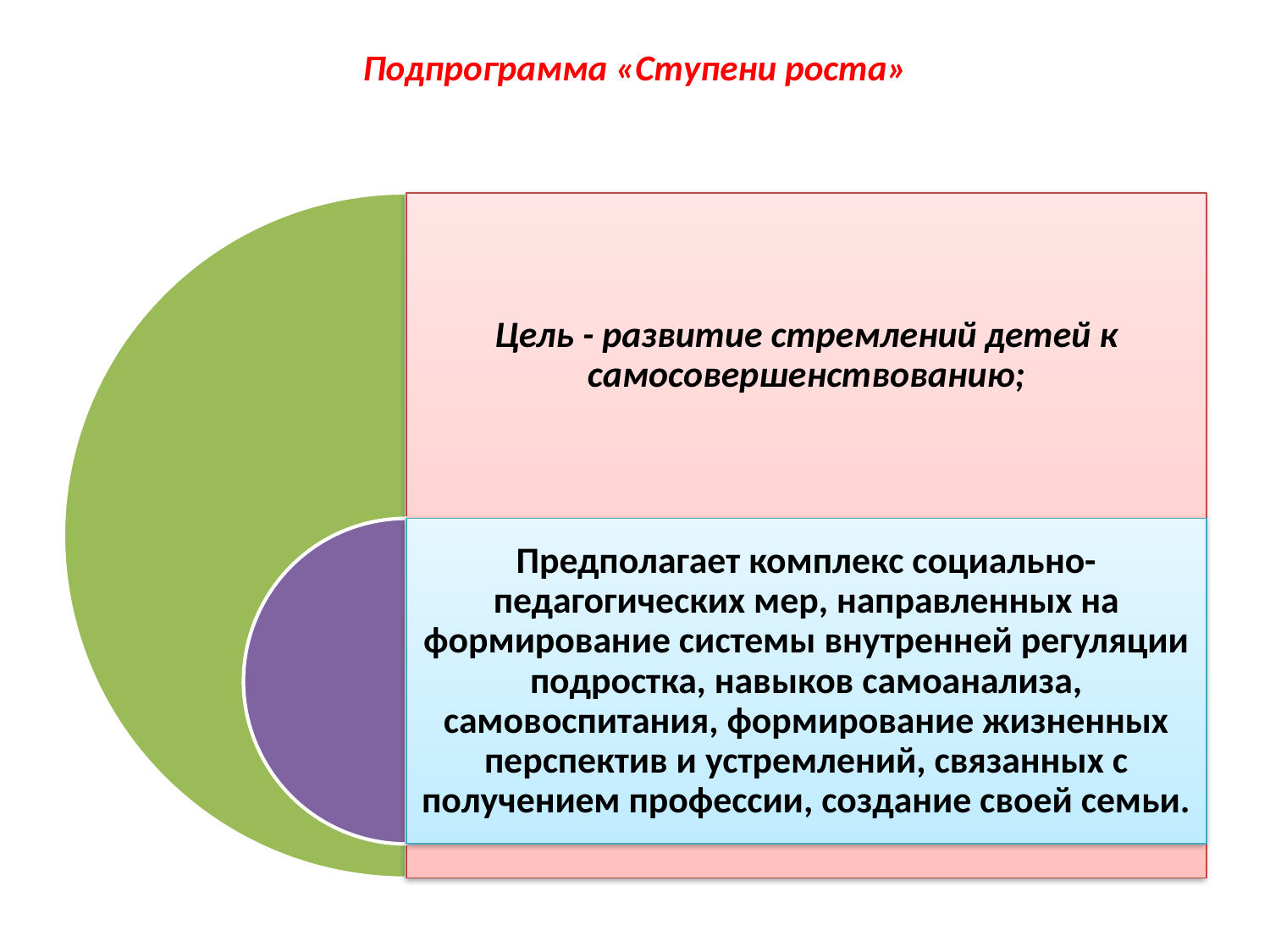

# Подпрограмма «Ступени роста»
Цель - развитие стремлений детей к самосовершенствованию;
Предполагает комплекс социально-педагогических мер, направленных на формирование системы внутренней регуляции подростка, навыков самоанализа, самовоспитания, формирование жизненных перспектив и устремлений, связанных с получением профессии, создание своей семьи.